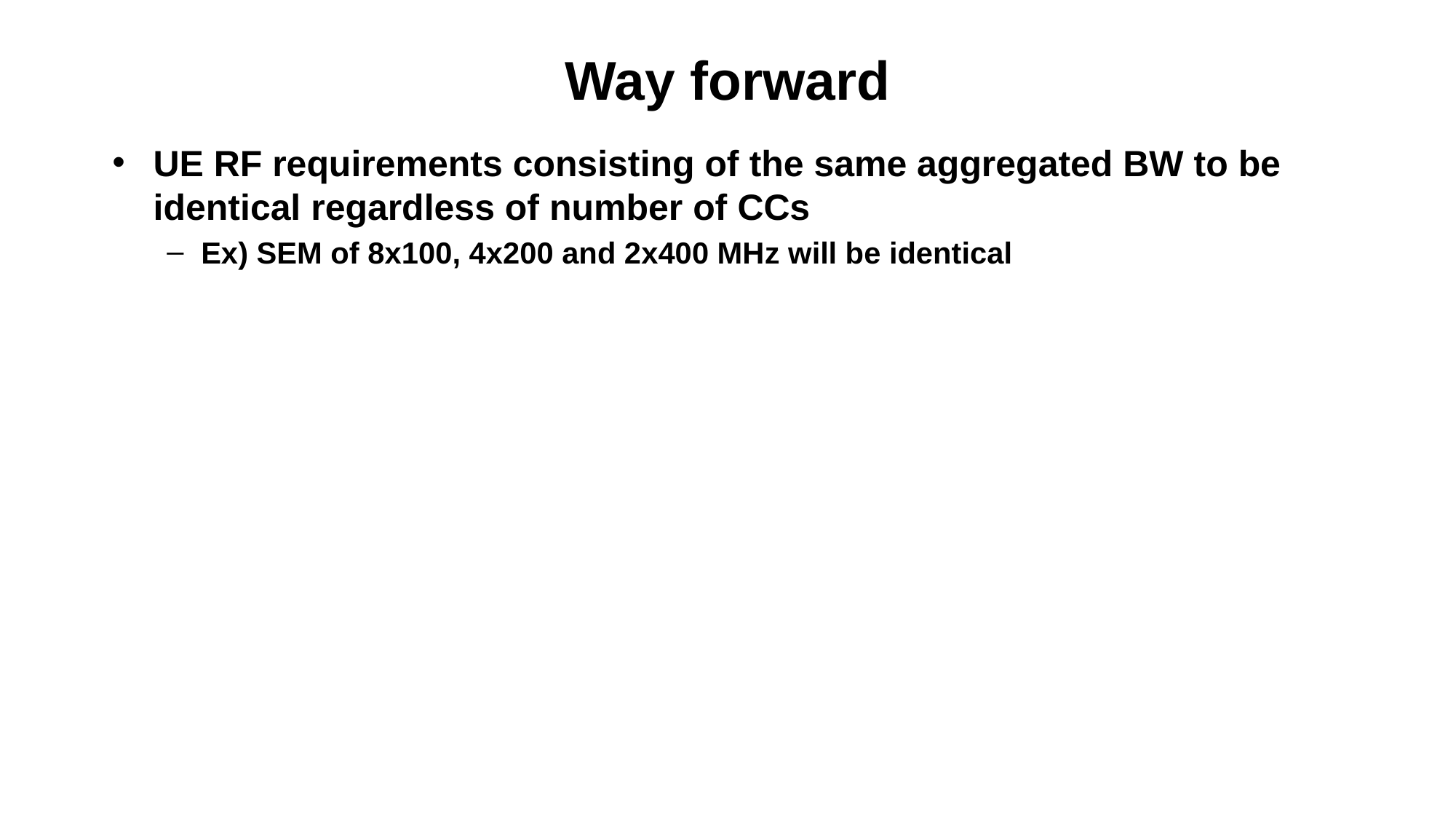

# Way forward
UE RF requirements consisting of the same aggregated BW to be identical regardless of number of CCs
Ex) SEM of 8x100, 4x200 and 2x400 MHz will be identical